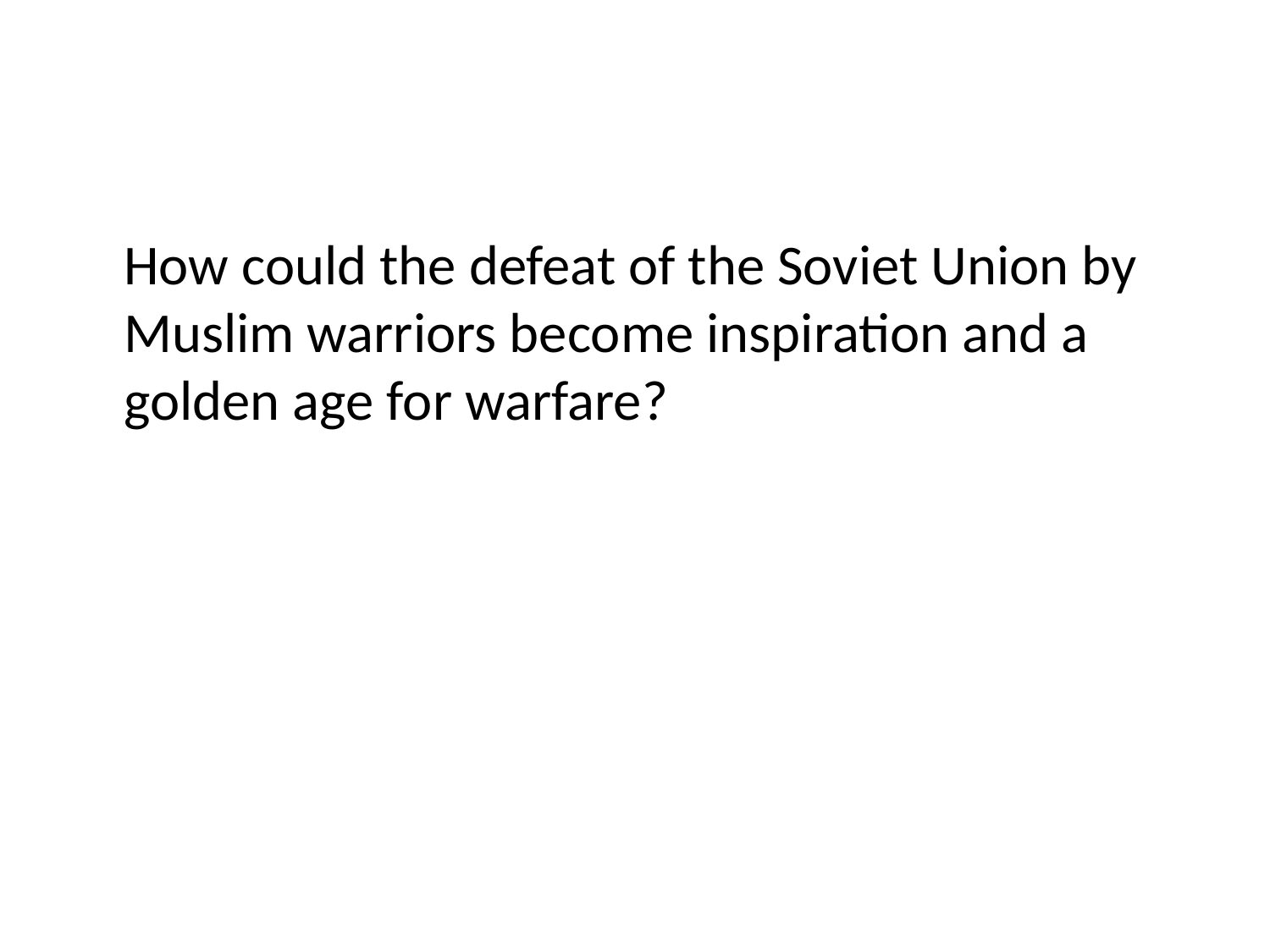

#
	How could the defeat of the Soviet Union by Muslim warriors become inspiration and a golden age for warfare?